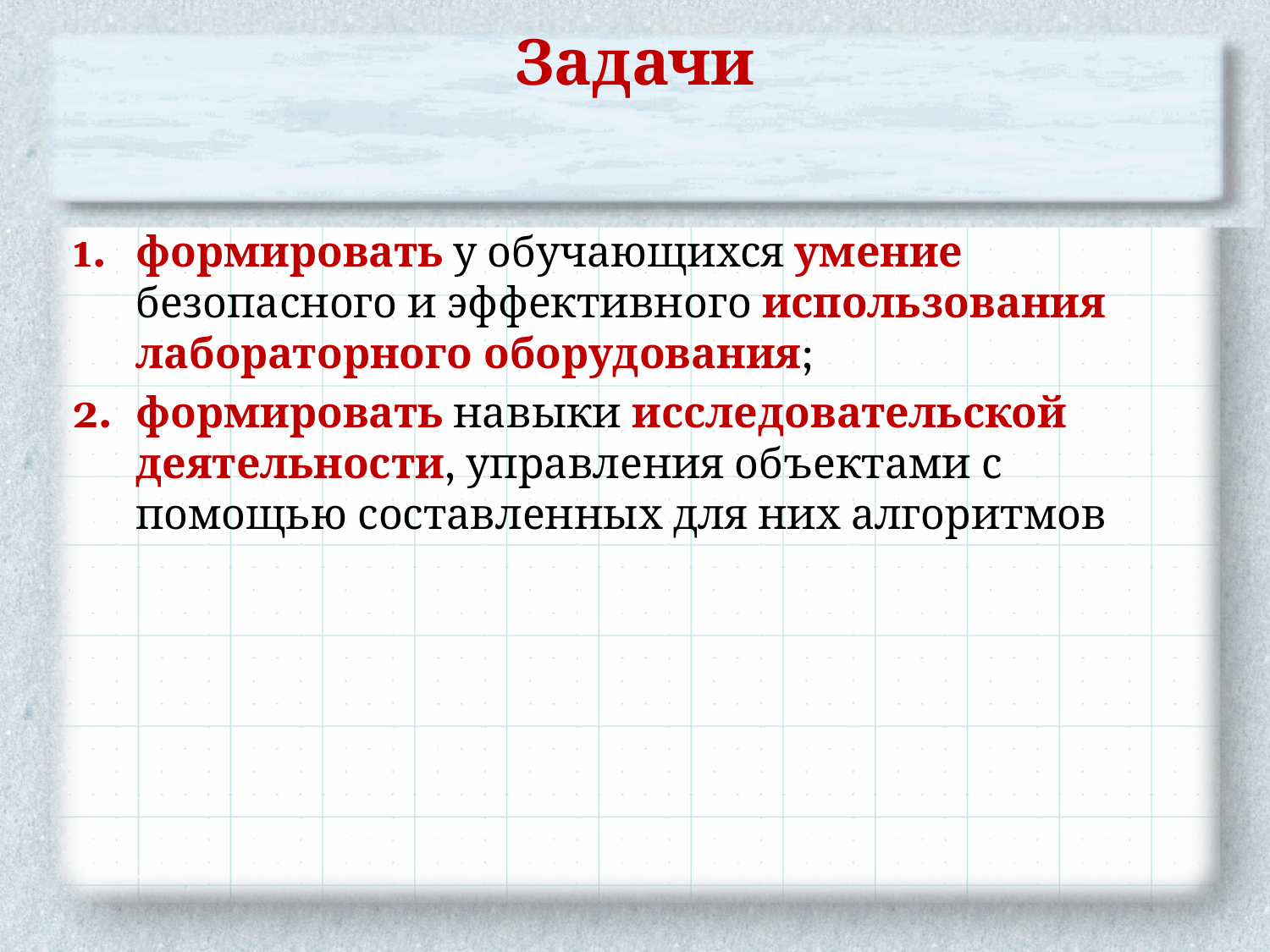

# Задачи
формировать у обучающихся умение безопасного и эффективного использования лабораторного оборудования;
формировать навыки исследовательской деятельности, управления объектами с помощью составленных для них алгоритмов